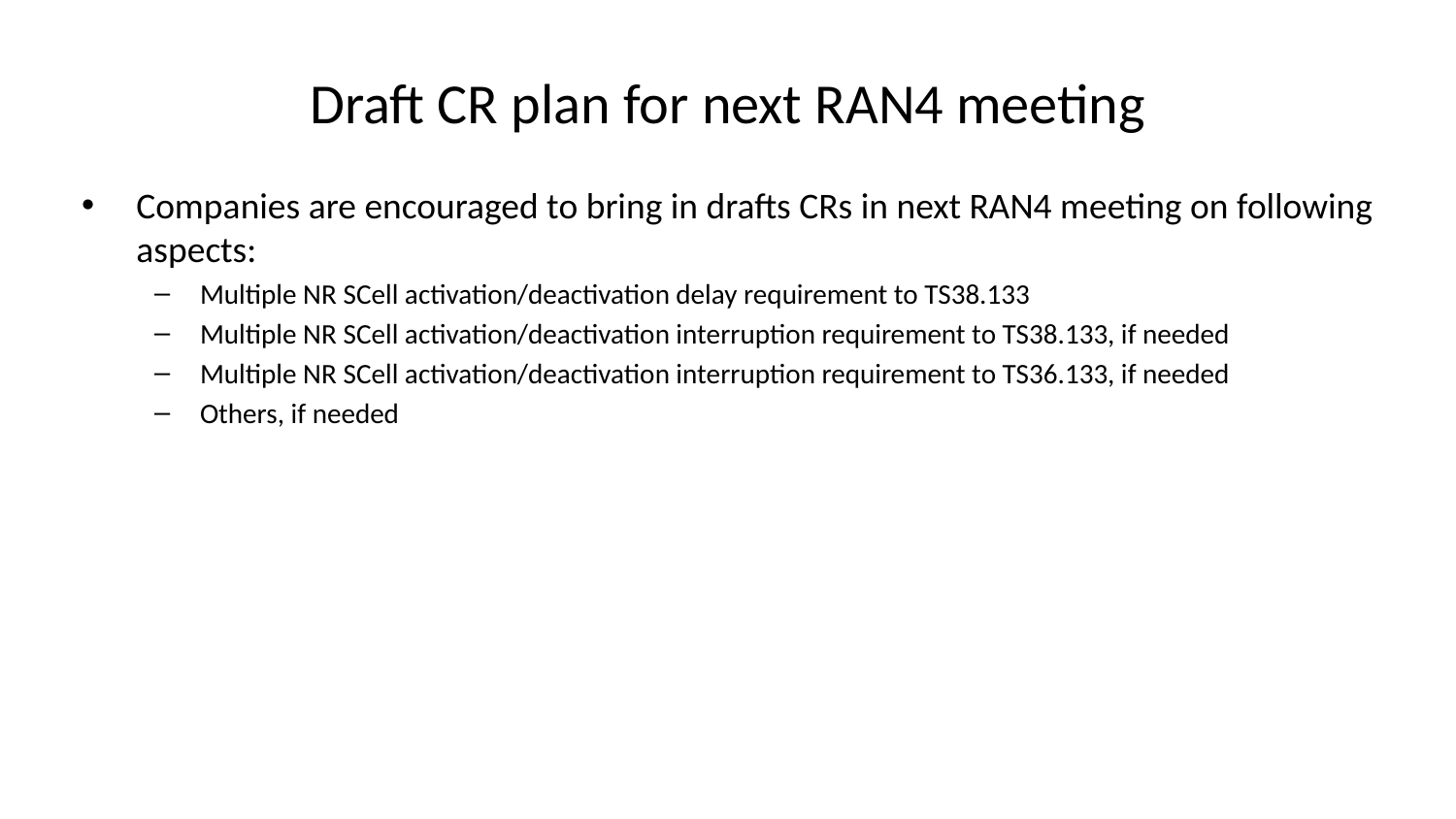

# Draft CR plan for next RAN4 meeting
Companies are encouraged to bring in drafts CRs in next RAN4 meeting on following aspects:
Multiple NR SCell activation/deactivation delay requirement to TS38.133
Multiple NR SCell activation/deactivation interruption requirement to TS38.133, if needed
Multiple NR SCell activation/deactivation interruption requirement to TS36.133, if needed
Others, if needed